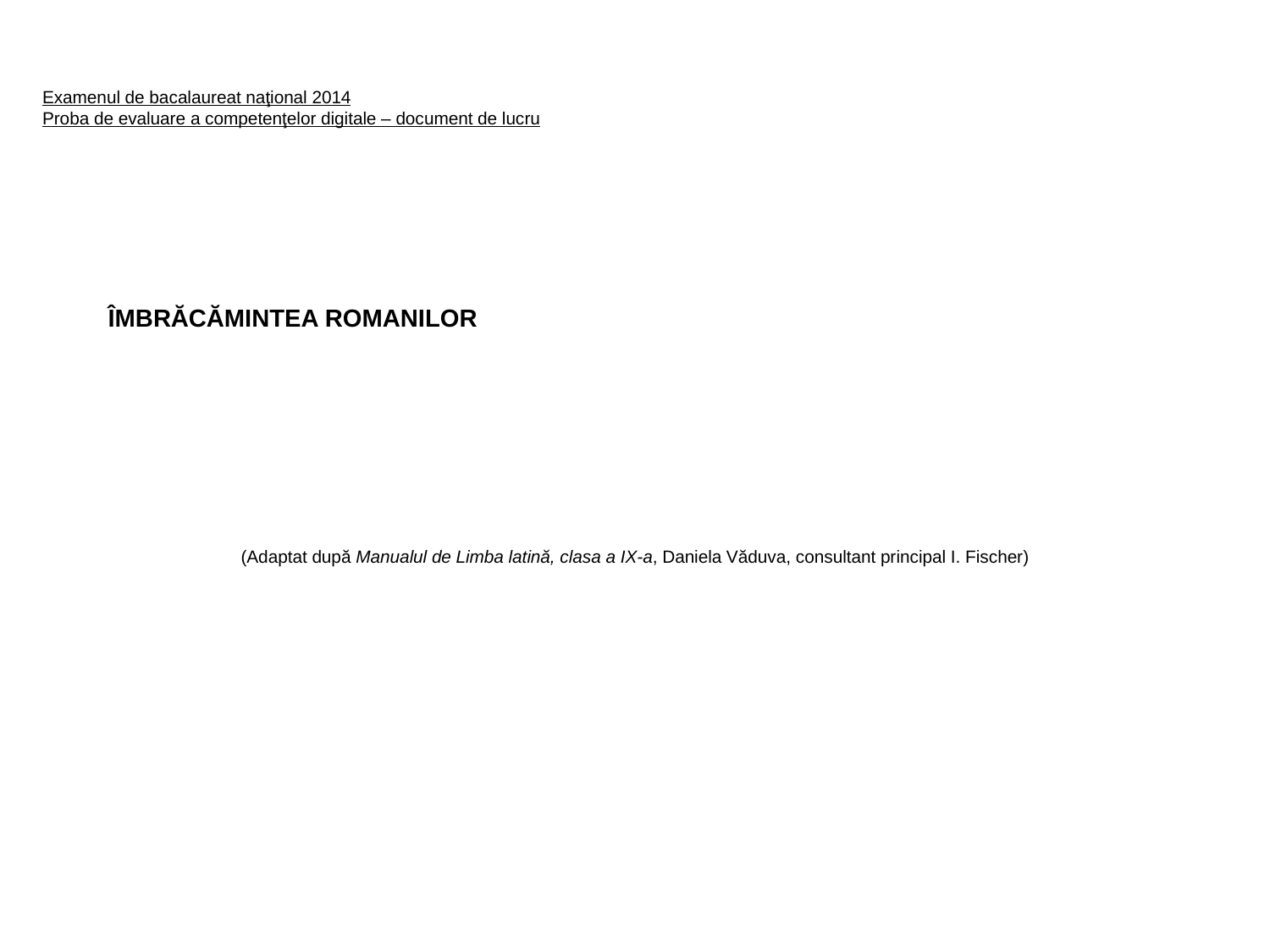

Examenul de bacalaureat naţional 2014
Proba de evaluare a competenţelor digitale – document de lucru
# ÎMBRĂCĂMINTEA ROMANILOR
(Adaptat după Manualul de Limba latină, clasa a IX-a, Daniela Văduva, consultant principal I. Fischer)